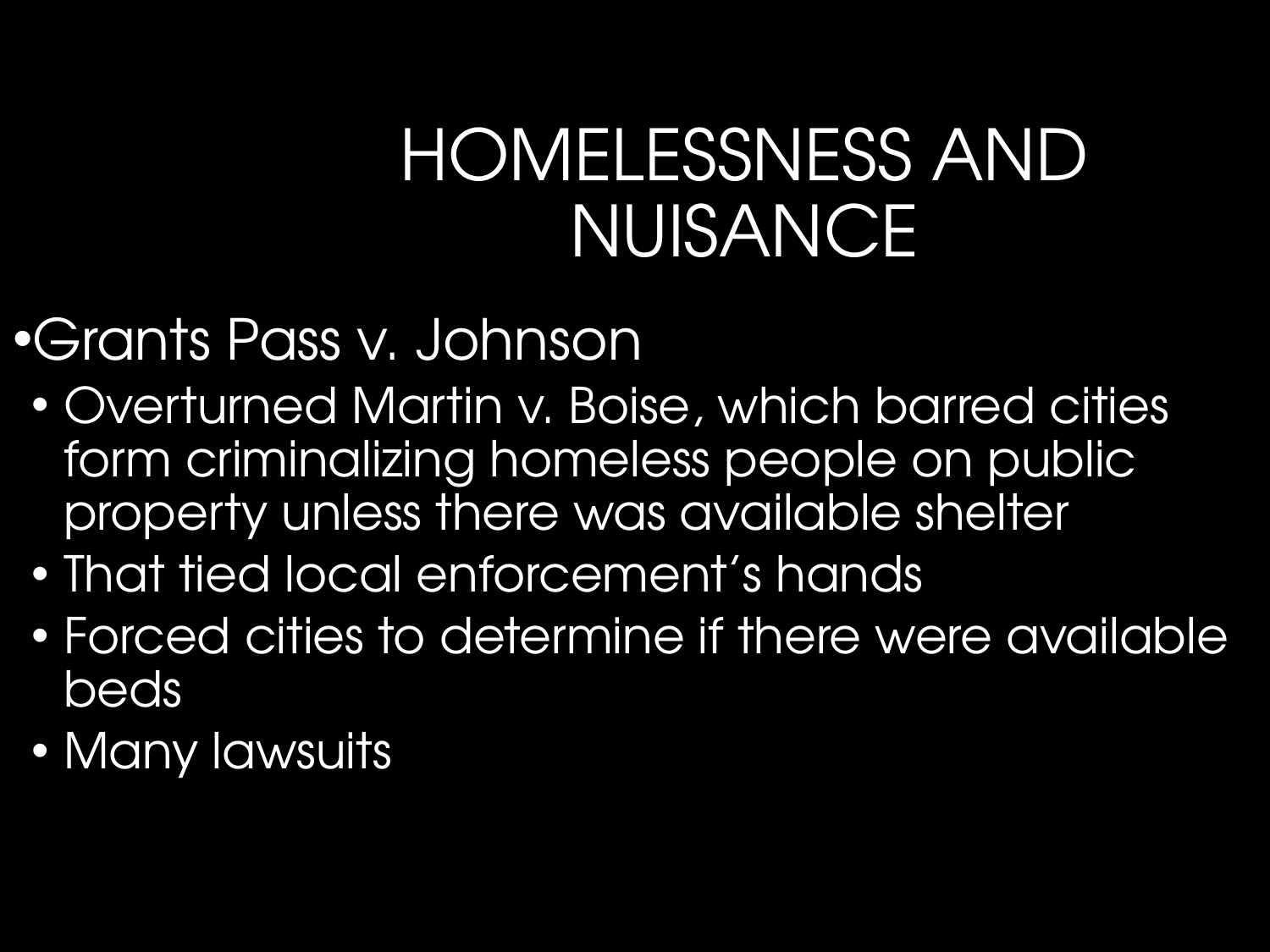

# Homelessness and Nuisance
Grants Pass v. Johnson
Overturned Martin v. Boise, which barred cities form criminalizing homeless people on public property unless there was available shelter
That tied local enforcement’s hands
Forced cities to determine if there were available beds
Many lawsuits